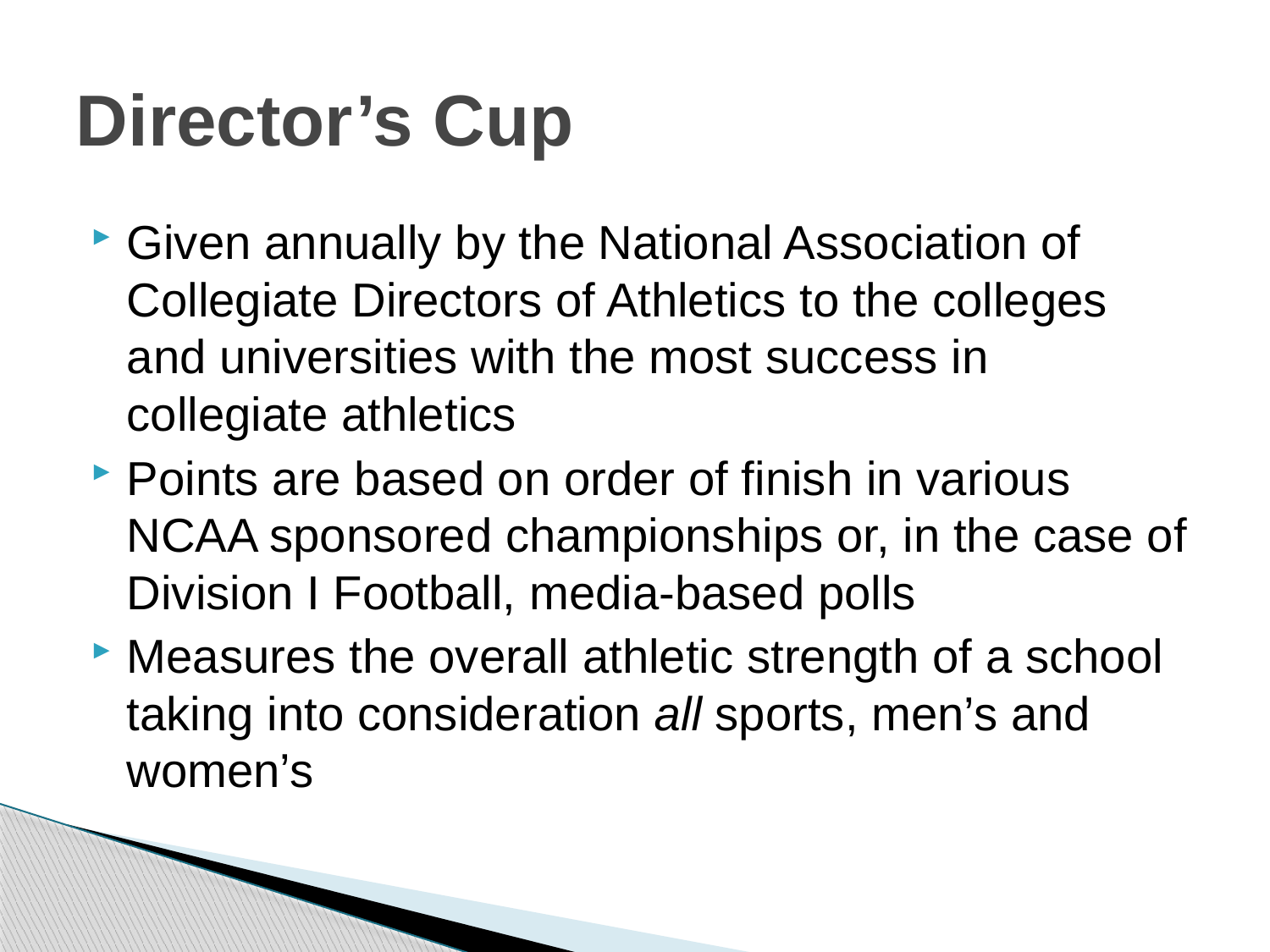

# Director’s Cup
Given annually by the National Association of Collegiate Directors of Athletics to the colleges and universities with the most success in collegiate athletics
Points are based on order of finish in various NCAA sponsored championships or, in the case of Division I Football, media-based polls
Measures the overall athletic strength of a school taking into consideration all sports, men’s and women’s